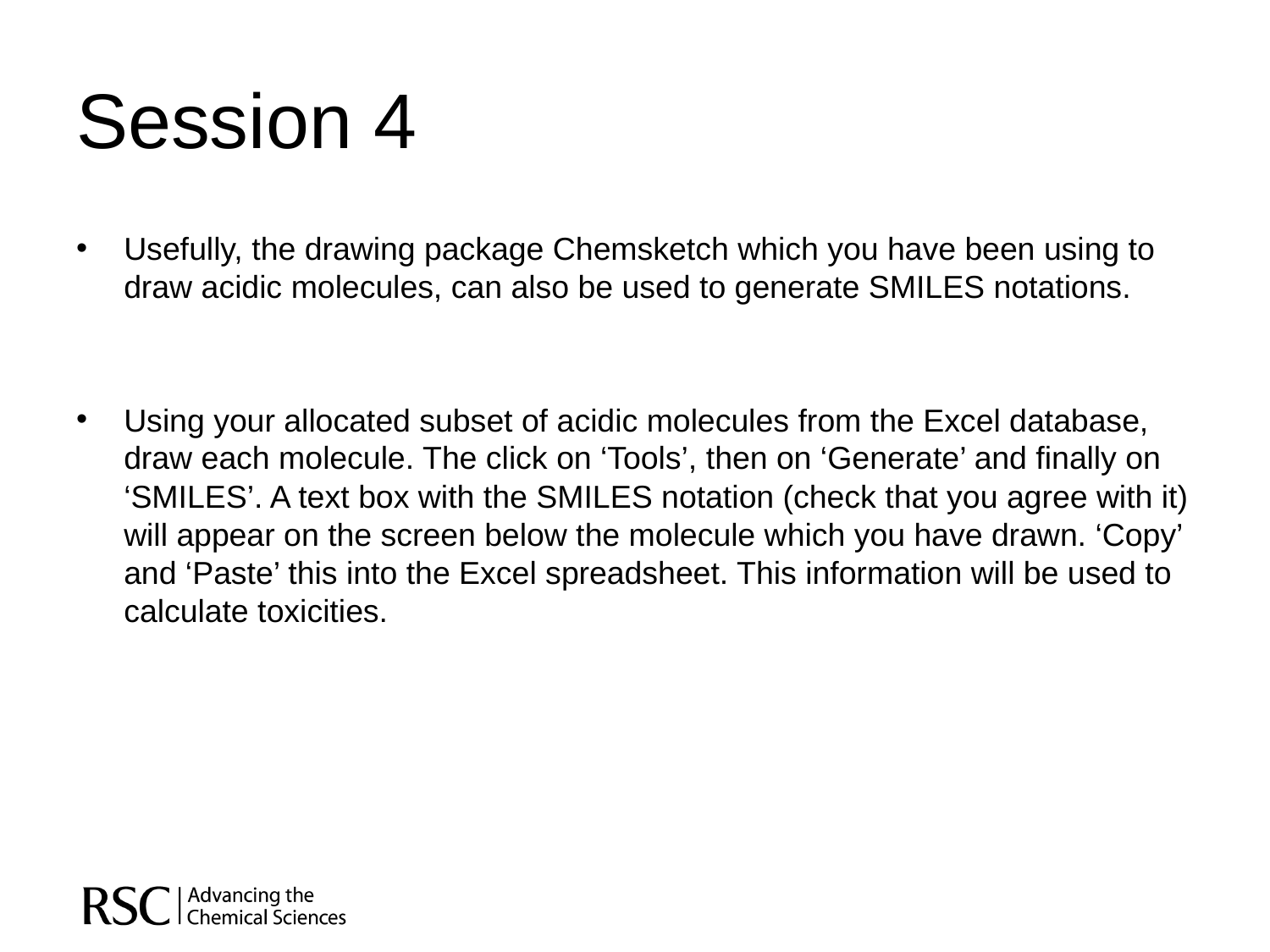

# Session 4
Usefully, the drawing package Chemsketch which you have been using to draw acidic molecules, can also be used to generate SMILES notations.

Using your allocated subset of acidic molecules from the Excel database, draw each molecule. The click on ‘Tools’, then on ‘Generate’ and finally on ‘SMILES’. A text box with the SMILES notation (check that you agree with it) will appear on the screen below the molecule which you have drawn. ‘Copy’ and ‘Paste’ this into the Excel spreadsheet. This information will be used to calculate toxicities.